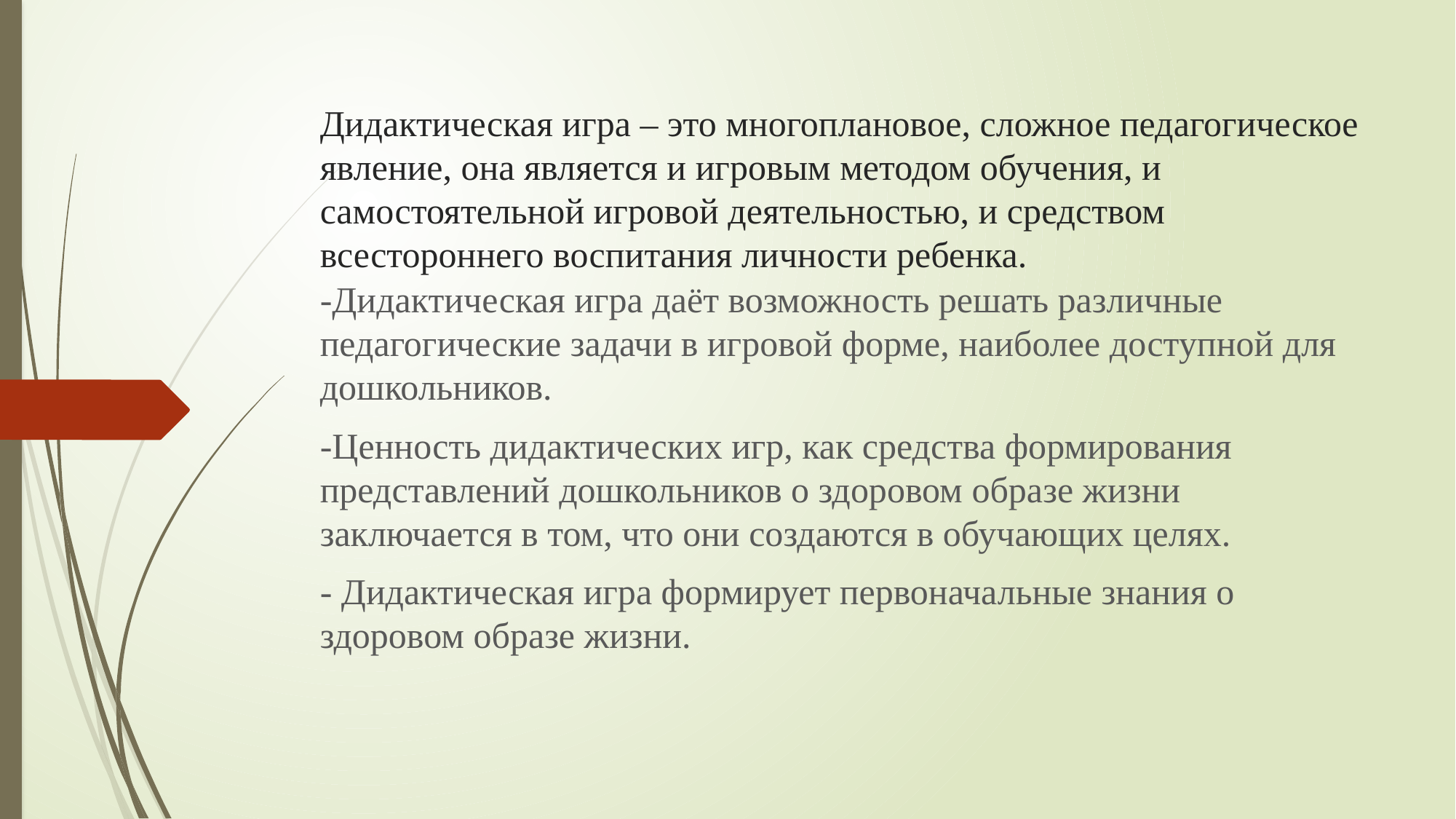

# Дидактическая игра – это многоплановое, сложное педагогическое явление, она является и игровым методом обучения, и самостоятельной игровой деятельностью, и средством всестороннего воспитания личности ребенка.
-Дидактическая игра даёт возможность решать различные педагогические задачи в игровой форме, наиболее доступной для дошкольников.
-Ценность дидактических игр, как средства формирования представлений дошкольников о здоровом образе жизни заключается в том, что они создаются в обучающих целях.
- Дидактическая игра формирует первоначальные знания о здоровом образе жизни.